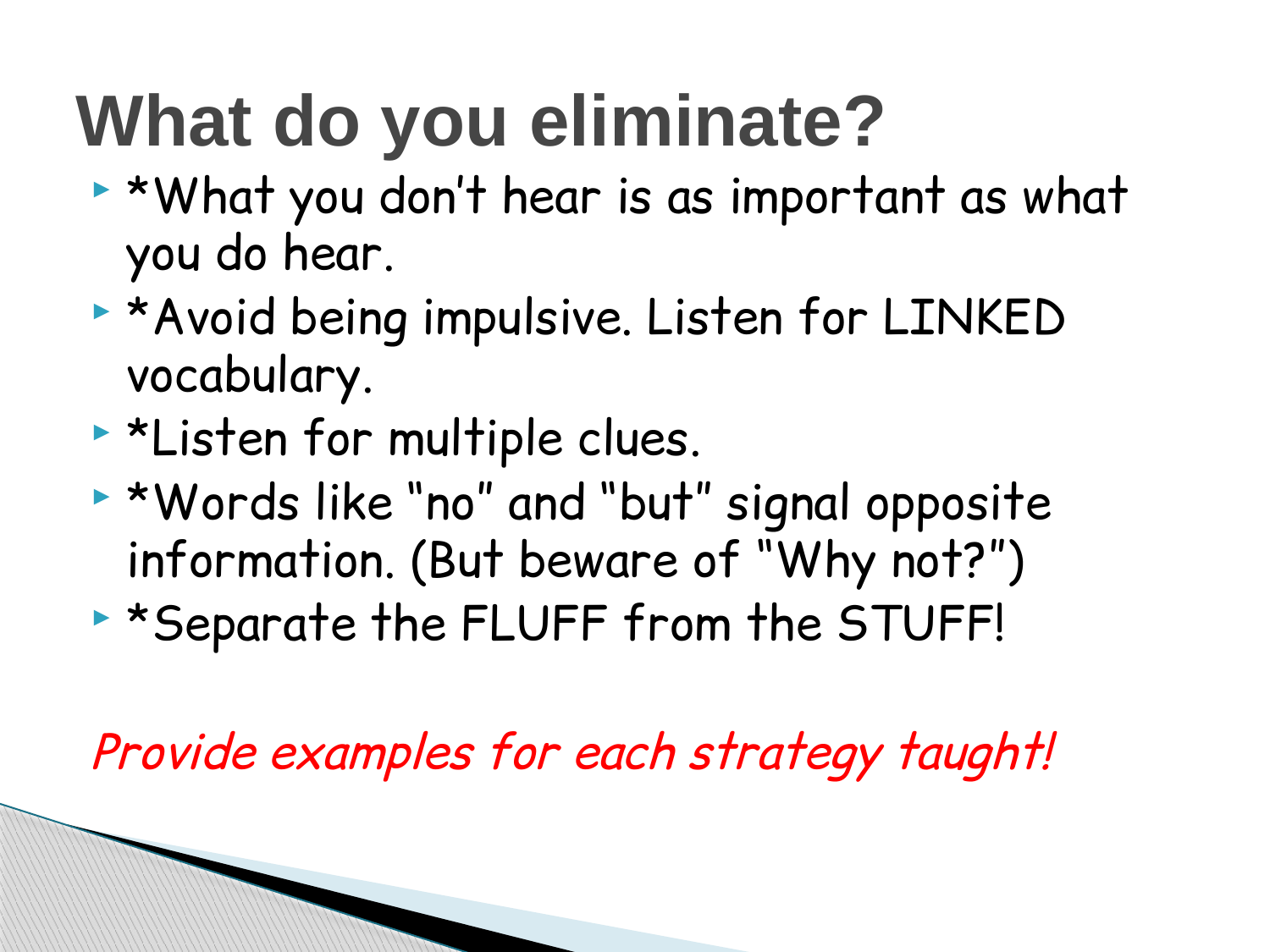

# What do you eliminate?
*What you don’t hear is as important as what you do hear.
*Avoid being impulsive. Listen for LINKED vocabulary.
*Listen for multiple clues.
*Words like “no” and “but” signal opposite information. (But beware of “Why not?”)
*Separate the FLUFF from the STUFF!

Provide examples for each strategy taught!